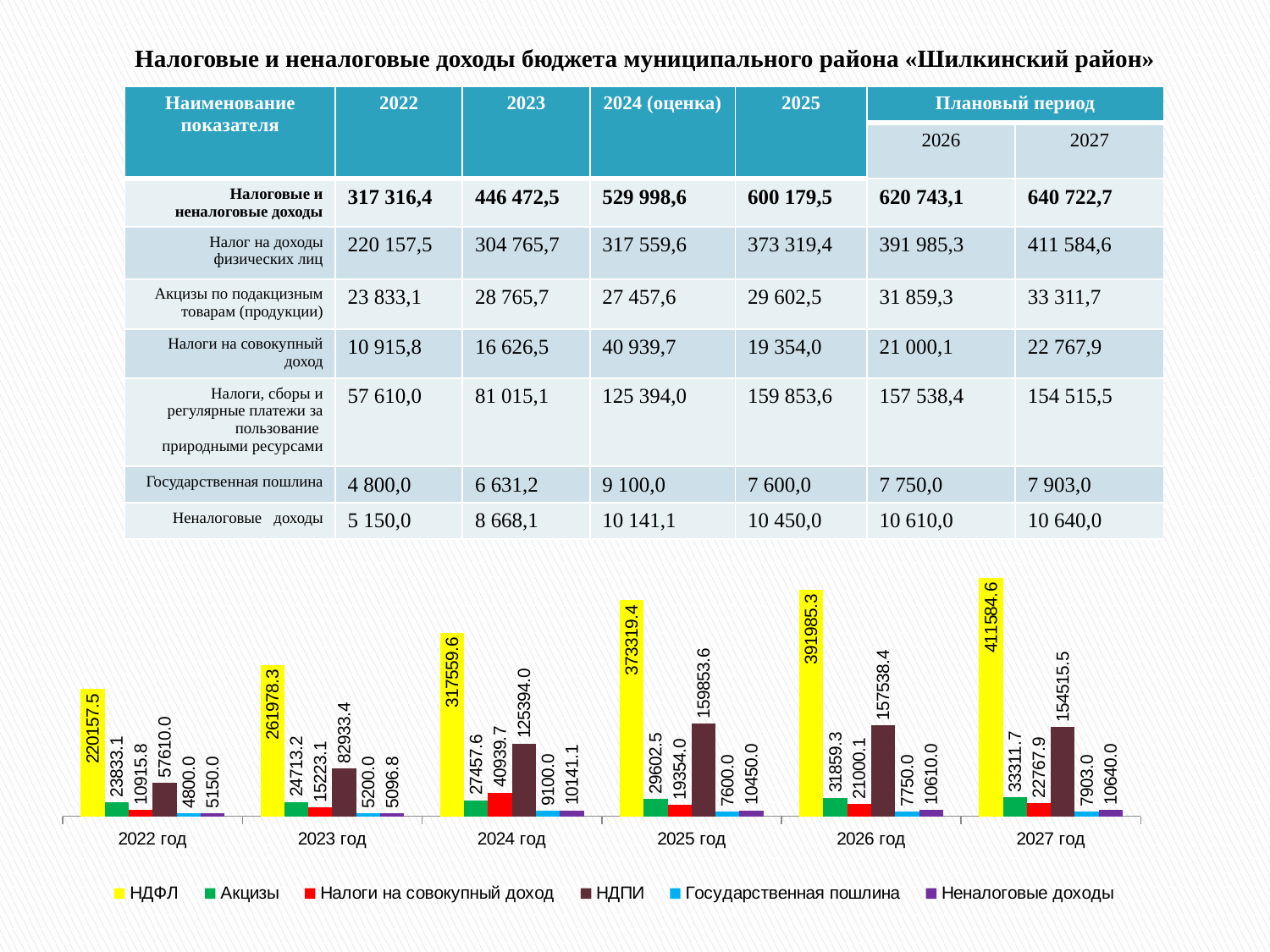

# Налоговые и неналоговые доходы бюджета муниципального района «Шилкинский район»
| Наименование показателя | 2022 | 2023 | 2024 (оценка) | 2025 | Плановый период |  |
| --- | --- | --- | --- | --- | --- | --- |
|  |  |  |  |  | 2026 | 2027 |
| Налоговые и неналоговые доходы | 317 316,4 | 446 472,5 | 529 998,6 | 600 179,5 | 620 743,1 | 640 722,7 |
| Налог на доходы физических лиц | 220 157,5 | 304 765,7 | 317 559,6 | 373 319,4 | 391 985,3 | 411 584,6 |
| Акцизы по подакцизным товарам (продукции) | 23 833,1 | 28 765,7 | 27 457,6 | 29 602,5 | 31 859,3 | 33 311,7 |
| Налоги на совокупный доход | 10 915,8 | 16 626,5 | 40 939,7 | 19 354,0 | 21 000,1 | 22 767,9 |
| Налоги, сборы и регулярные платежи за пользование природными ресурсами | 57 610,0 | 81 015,1 | 125 394,0 | 159 853,6 | 157 538,4 | 154 515,5 |
| Государственная пошлина | 4 800,0 | 6 631,2 | 9 100,0 | 7 600,0 | 7 750,0 | 7 903,0 |
| Неналоговые доходы | 5 150,0 | 8 668,1 | 10 141,1 | 10 450,0 | 10 610,0 | 10 640,0 |

### Chart

| Category | НДФЛ | Акцизы | Налоги на совокупный доход | НДПИ | Государственная пошлина | Неналоговые доходы |
|---|---|---|---|---|---|---|
| 2022 год | 220157.5 | 23833.1 | 10915.8 | 57610.0 | 4800.0 | 5150.0 |
| 2023 год | 261978.3 | 24713.2 | 15223.1 | 82933.4 | 5200.0 | 5096.8 |
| 2024 год | 317559.6 | 27457.6 | 40939.7 | 125394.0 | 9100.0 | 10141.1 |
| 2025 год | 373319.4 | 29602.5 | 19354.0 | 159853.6 | 7600.0 | 10450.0 |
| 2026 год | 391985.3 | 31859.3 | 21000.1 | 157538.4 | 7750.0 | 10610.0 |
| 2027 год | 411584.6 | 33311.7 | 22767.9 | 154515.5 | 7903.0 | 10640.0 |